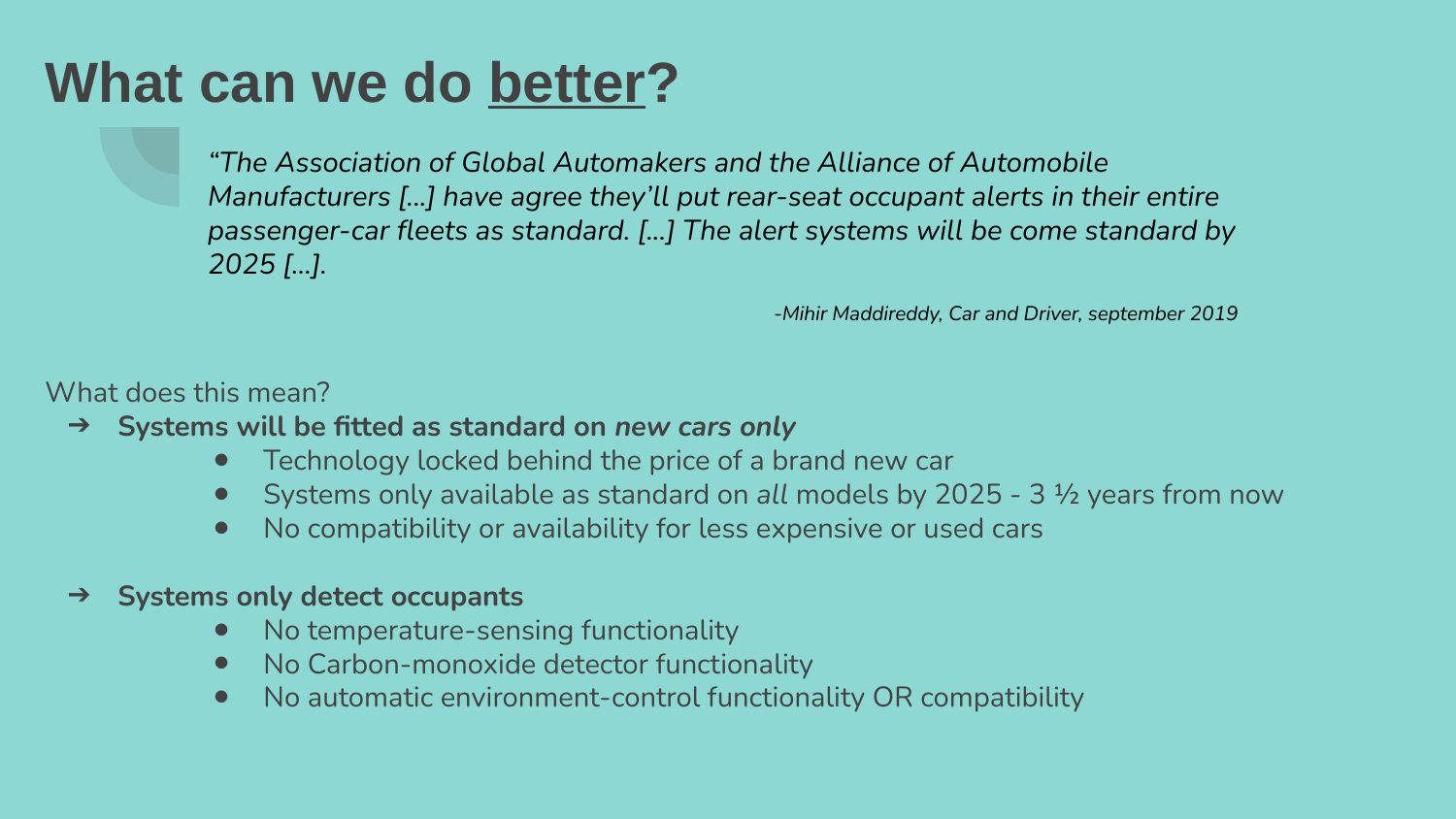

# What can we do better?
“The Association of Global Automakers and the Alliance of Automobile Manufacturers [...] have agree they’ll put rear-seat occupant alerts in their entire passenger-car fleets as standard. [...] The alert systems will be come standard by 2025 [...].
-Mihir Maddireddy, Car and Driver, september 2019
What does this mean?
Systems will be fitted as standard on new cars only
Technology locked behind the price of a brand new car
Systems only available as standard on all models by 2025 - 3 ½ years from now
No compatibility or availability for less expensive or used cars

Systems only detect occupants
No temperature-sensing functionality
No Carbon-monoxide detector functionality
No automatic environment-control functionality OR compatibility